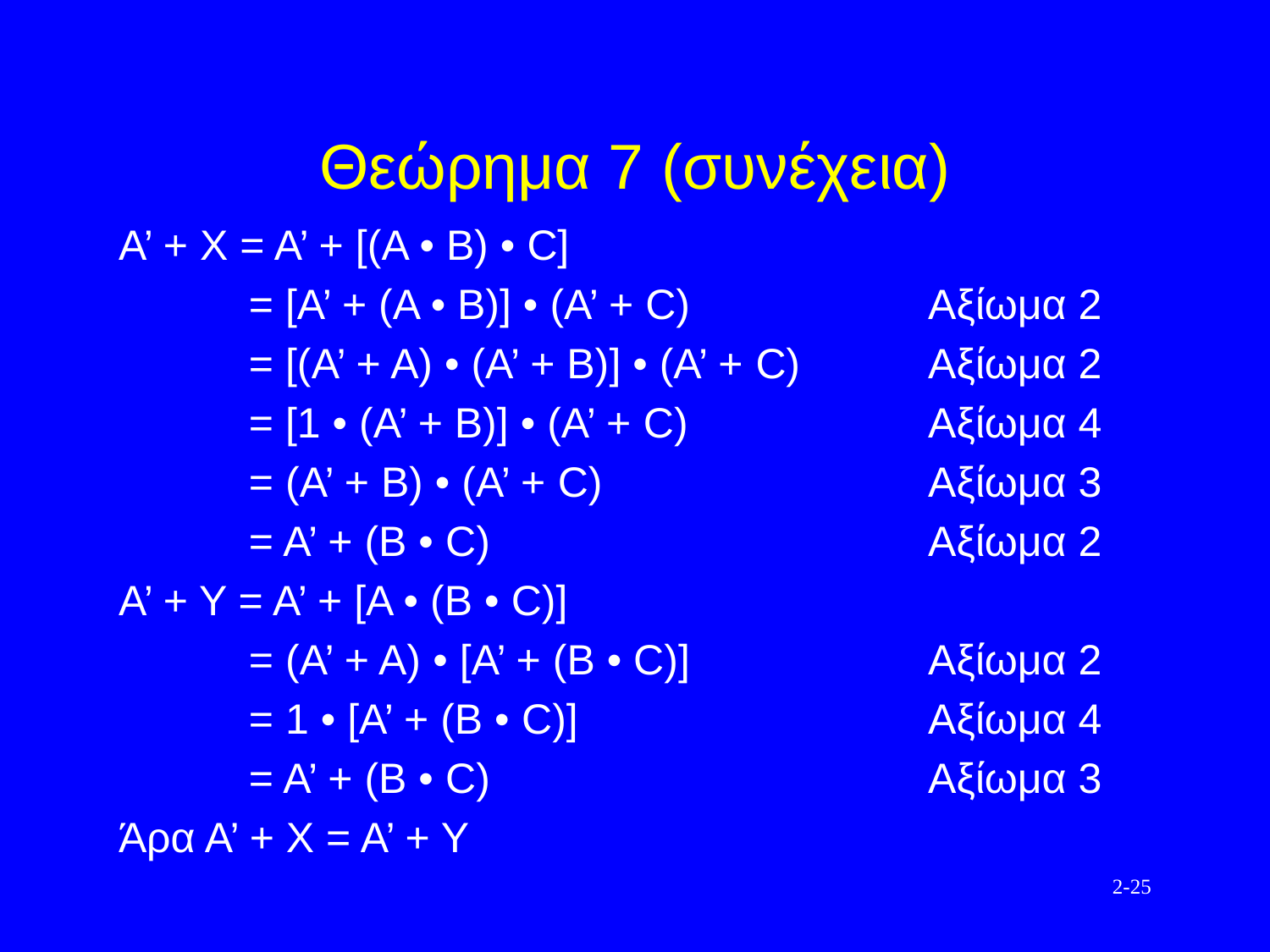

# Θεώρημα 7 (συνέχεια)
Α’ + Χ = Α’ + [(Α • Β) • C]
           = [A’ + (A • B)] • (A’ + C) 		Αξίωμα 2
           = [(Α’ + Α) • (Α’ + Β)] • (Α’ + C) 	Αξίωμα 2
           = [1 • (Α’ + Β)] • (Α’ + C) 		Αξίωμα 4
           = (Α’ + Β) • (Α’ + C)			Αξίωμα 3
           = Α’ + (Β • C)				Αξίωμα 2
Α’ + Υ = Α’ + [Α • (Β • C)]
           = (A’ + A) • [A’ + (B • C)]		Αξίωμα 2
           = 1 • [Α’ + (Β • C)]			Αξίωμα 4
           = Α’ + (Β • C)				Αξίωμα 3
Άρα Α’ + Χ = Α’ + Υ